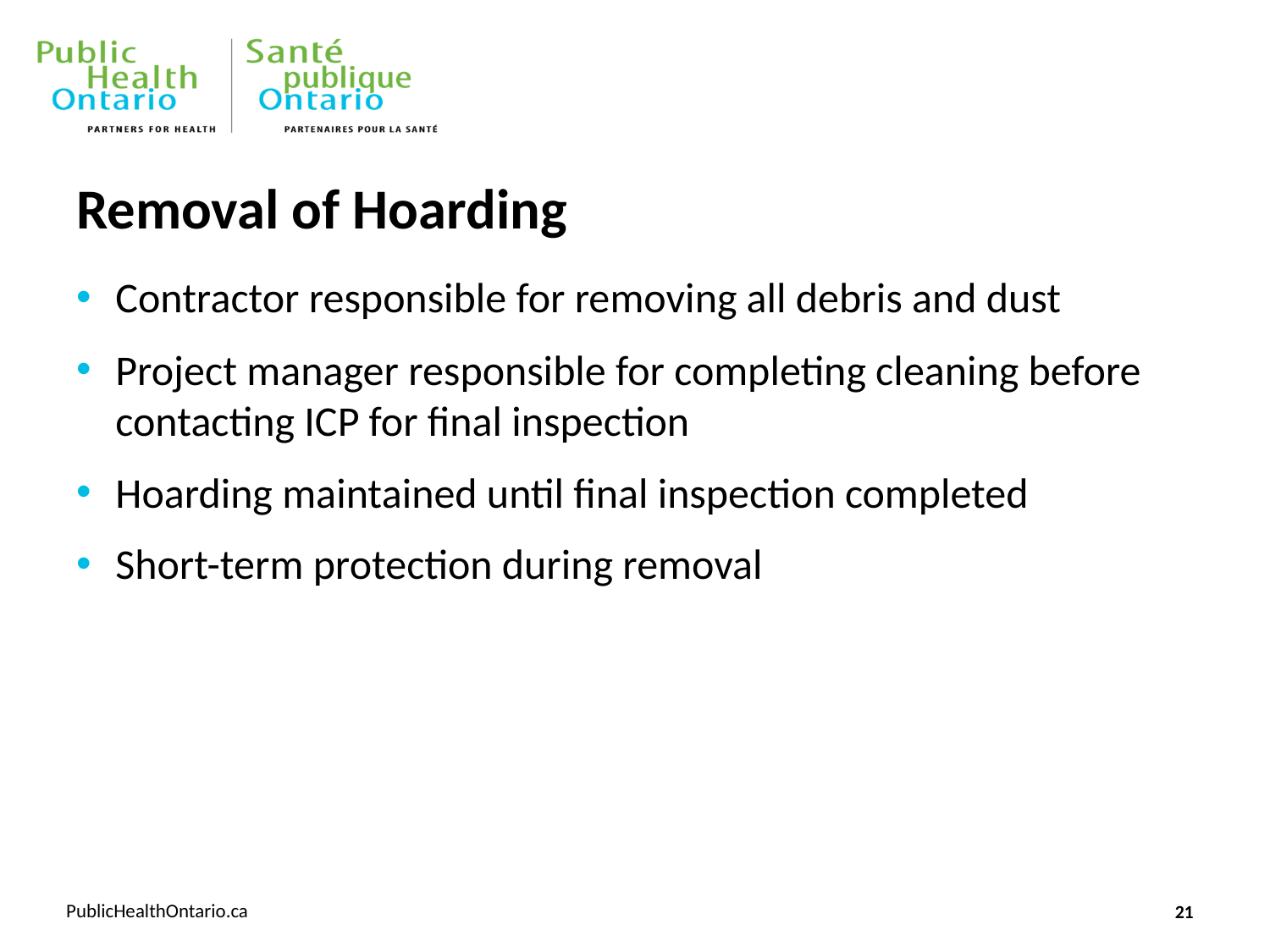

# Removal of Hoarding
Contractor responsible for removing all debris and dust
Project manager responsible for completing cleaning before contacting ICP for final inspection
Hoarding maintained until final inspection completed
Short-term protection during removal

21